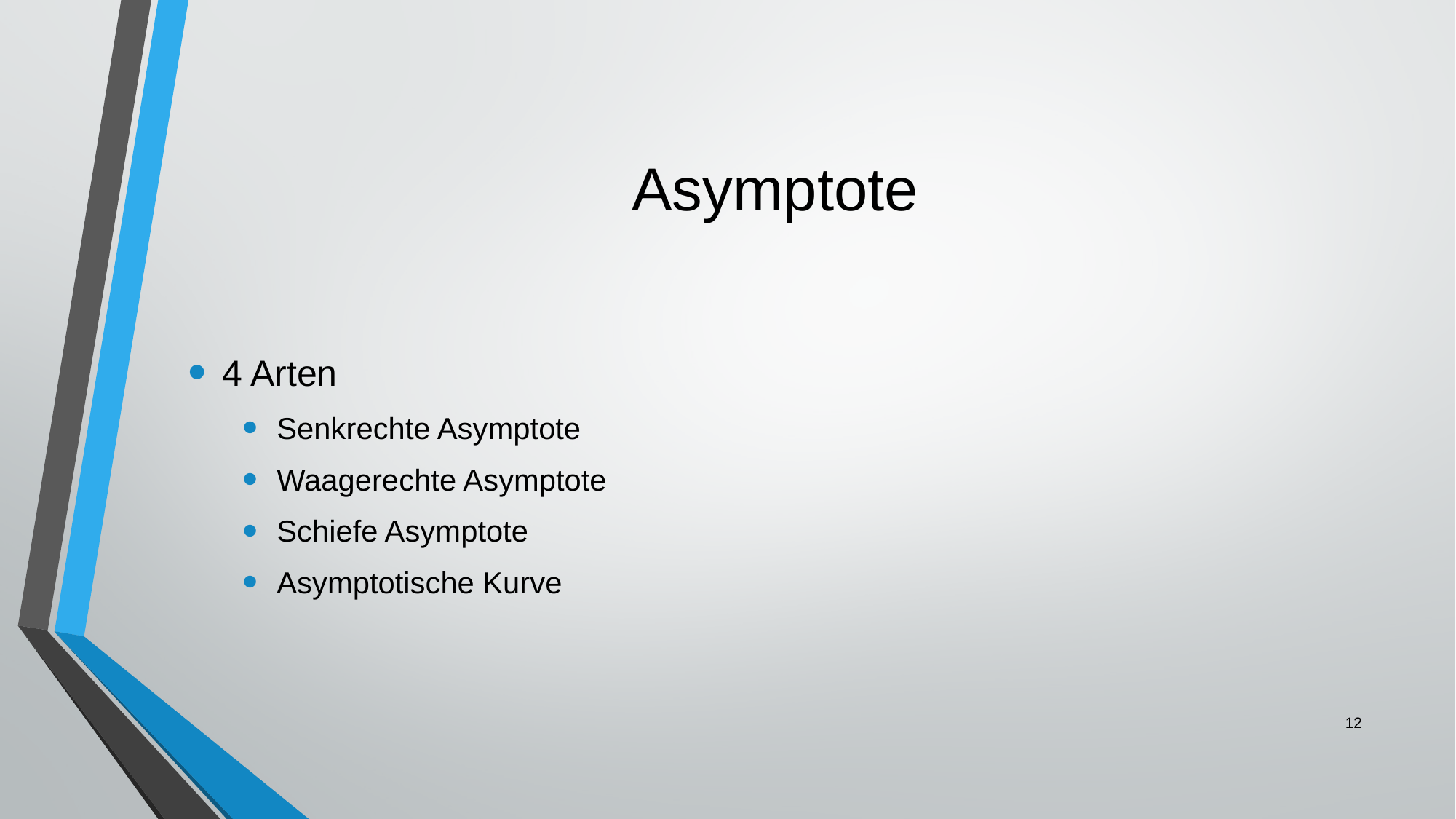

# Asymptote
4 Arten
Senkrechte Asymptote
Waagerechte Asymptote
Schiefe Asymptote
Asymptotische Kurve

12